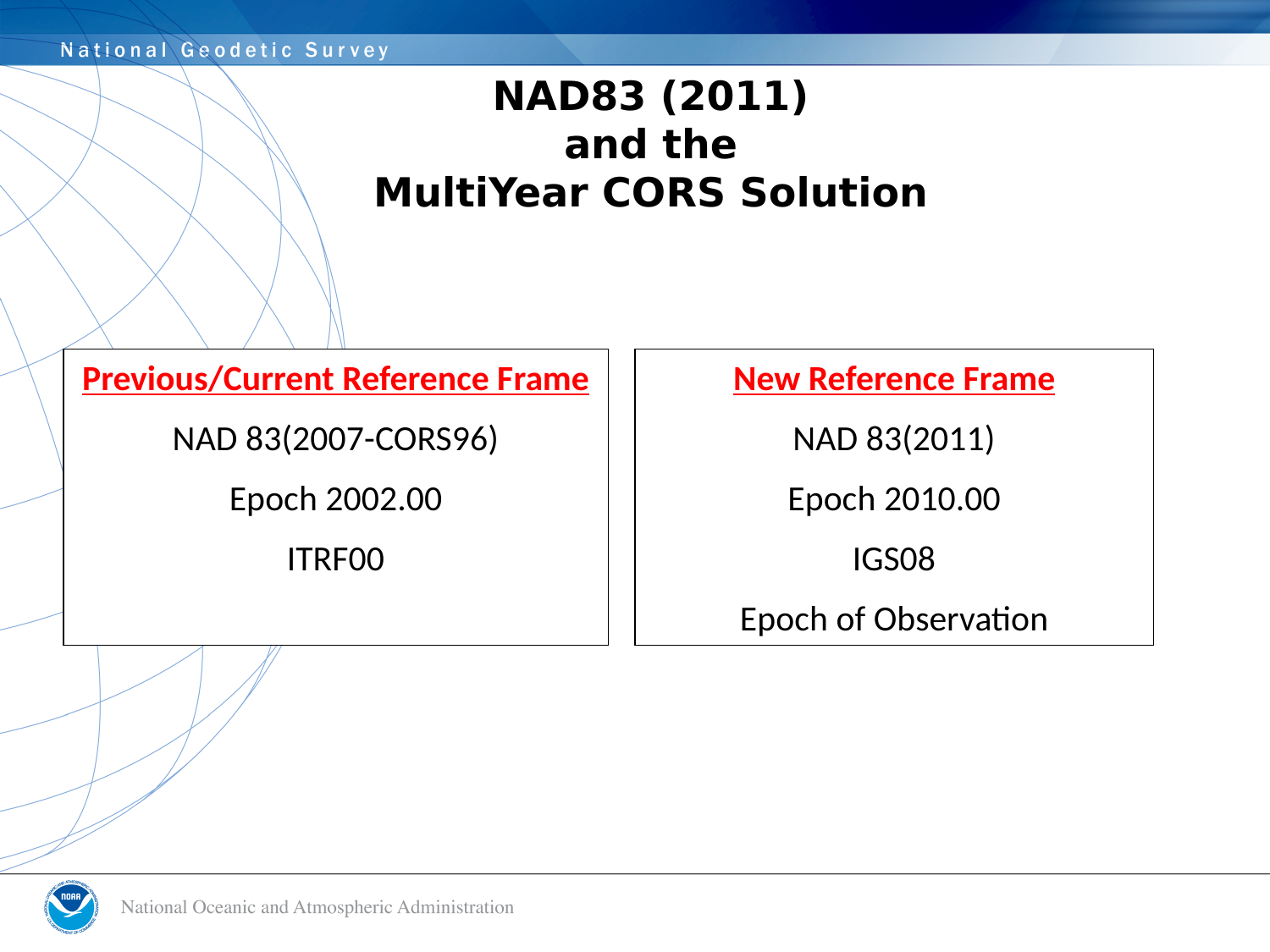

# NAD83 (2011) and the MultiYear CORS Solution
Previous/Current Reference Frame
NAD 83(2007-CORS96)
Epoch 2002.00
ITRF00
New Reference Frame
NAD 83(2011)
Epoch 2010.00
IGS08
Epoch of Observation